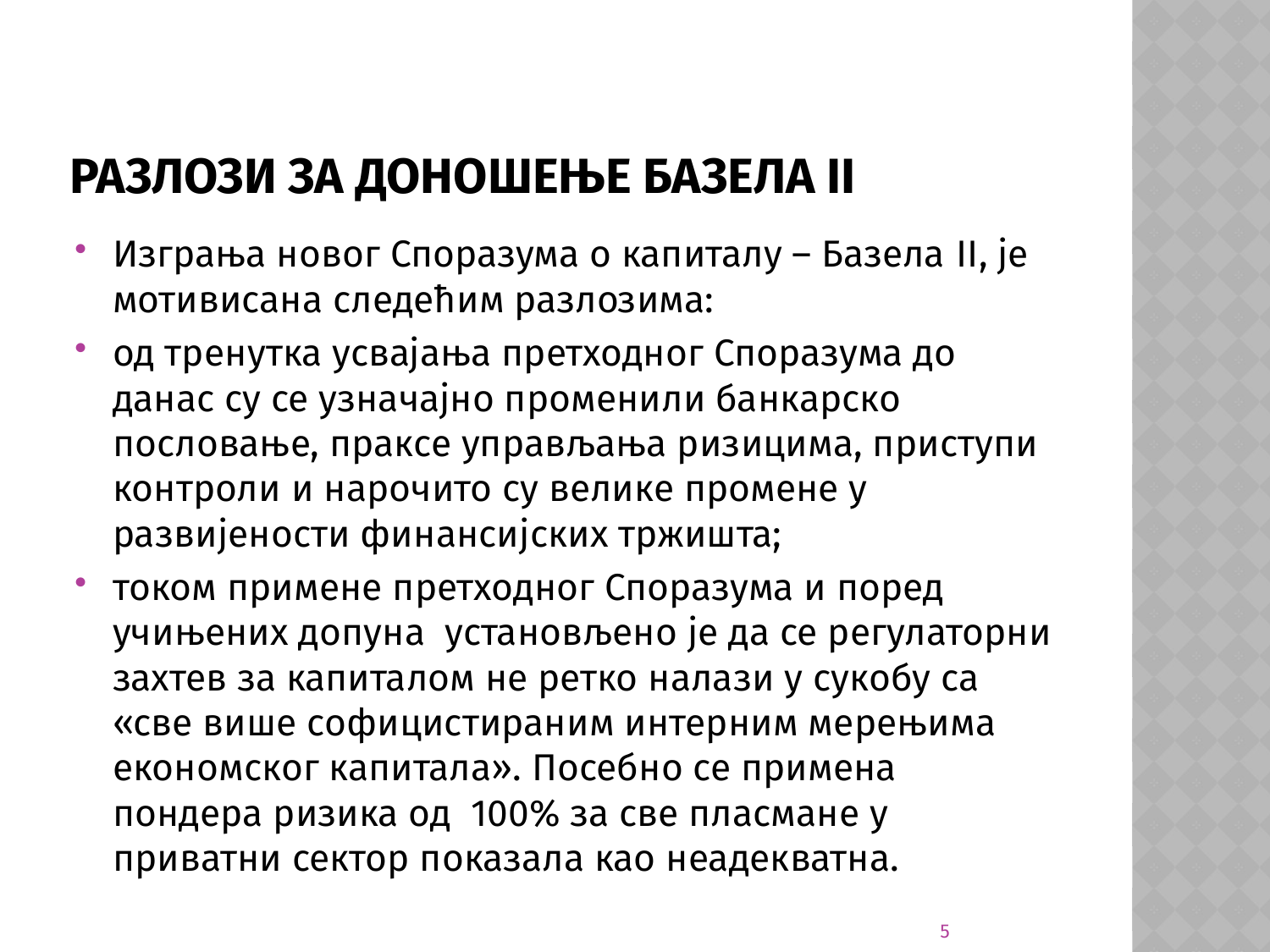

# Разлози за доношење базела II
Изграња новог Споразума о капиталу – Базела II, је мотивисана следећим разлозима:
од тренутка усвајања претходног Споразума до данас су се узначајно променили банкарско пословање, праксе управљања ризицима, приступи контроли и нарочито су велике промене у развијености финансијских тржишта;
током примене претходног Споразума и поред учињених допуна  установљено је да се регулаторни захтев за капиталом не ретко налази у сукобу са «све више софицистираним интерним мерењима економског капитала». Посебно се примена пондера ризика од  100% за све пласмане у приватни сектор показала као неадекватна.
5